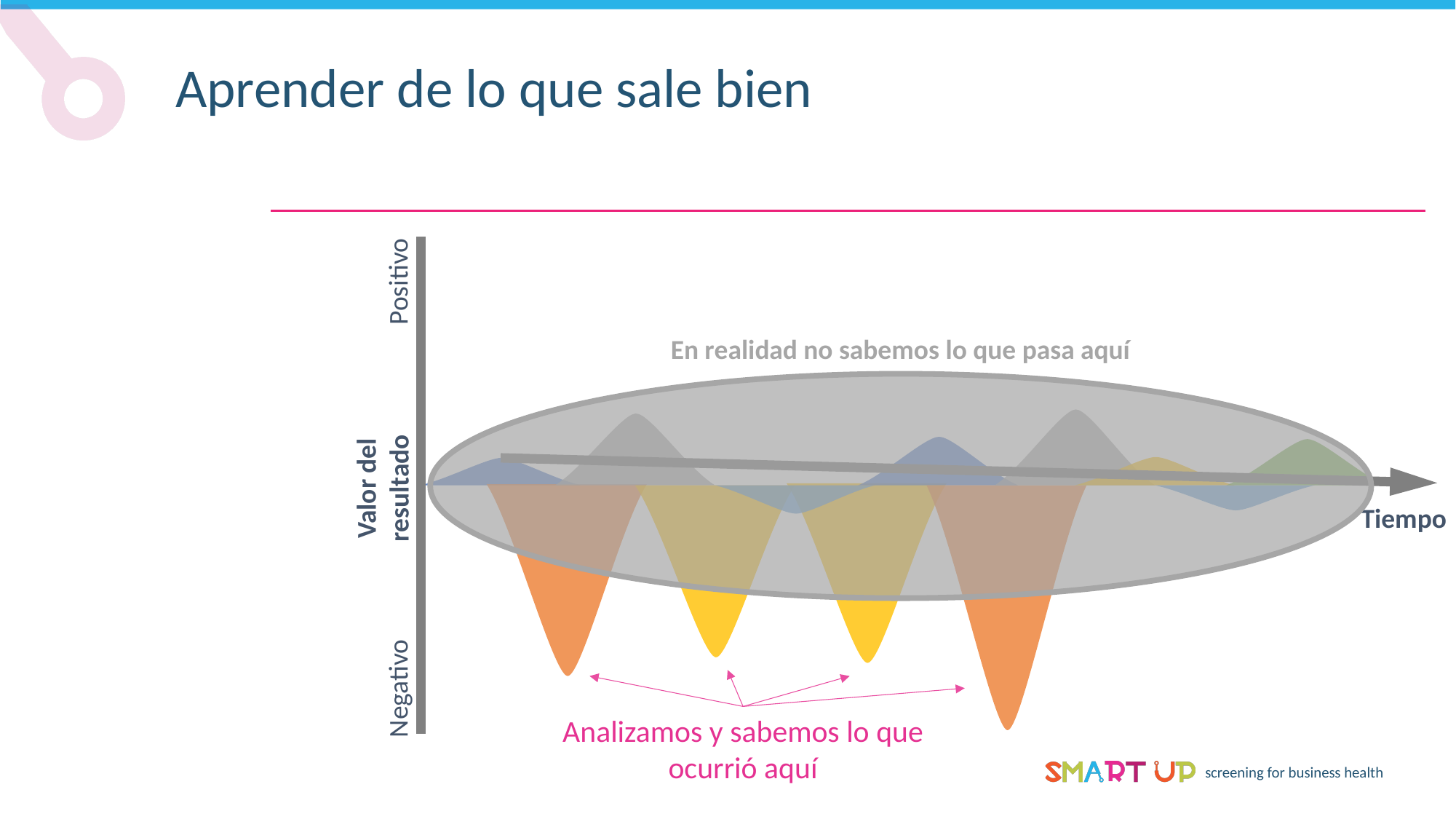

Aprender de lo que sale bien
Positivo
En realidad no sabemos lo que pasa aquí

Valor del resultado

Tiempo
Negativo
Analizamos y sabemos lo que
ocurrió aquí